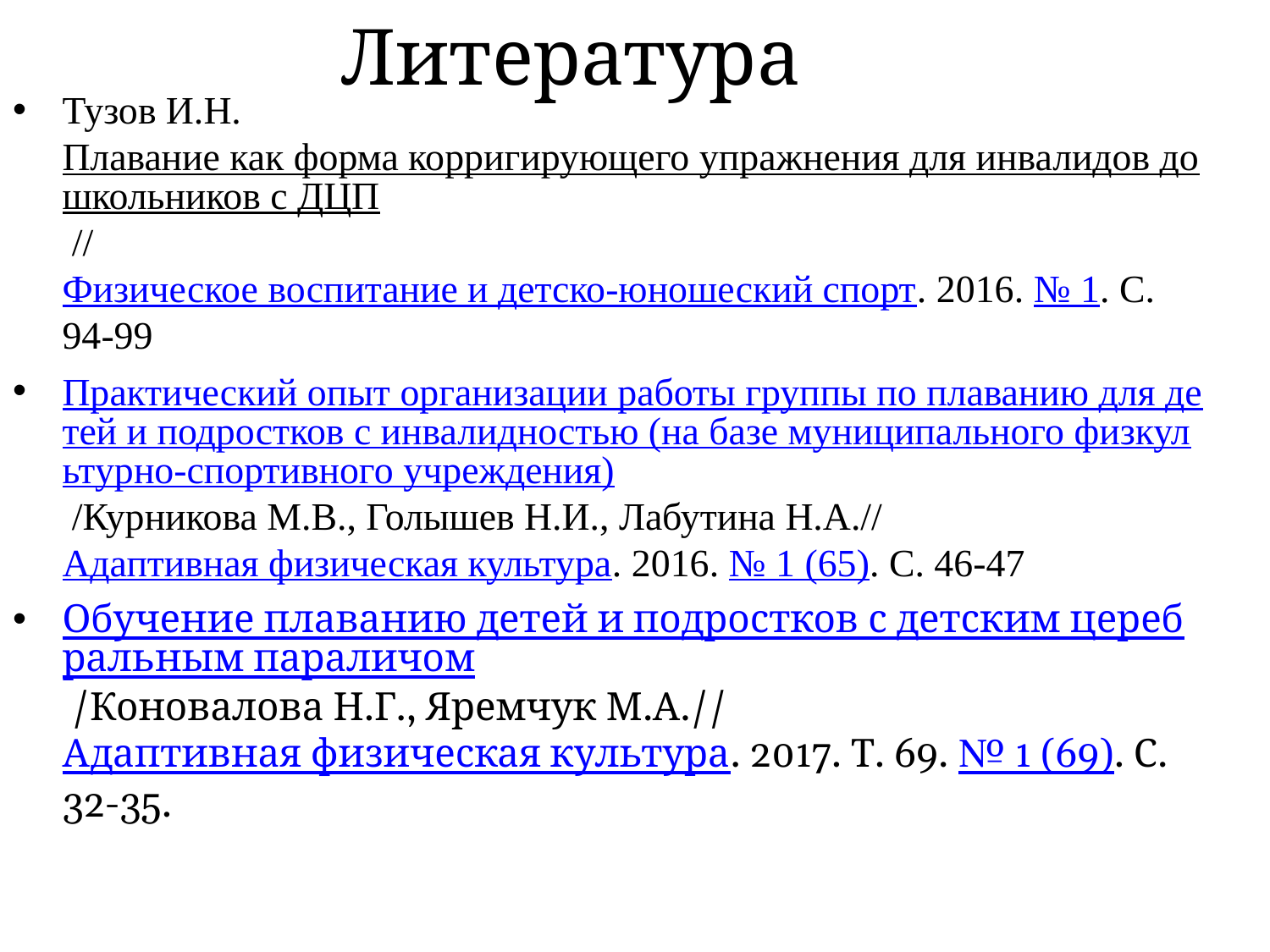

Литература
Тузов И.Н. Плавание как форма корригирующего упражнения для инвалидов дошкольников с ДЦП //
Физическое воспитание и детско-юношеский спорт. 2016. № 1. С. 94-99
Практический опыт организации работы группы по плаванию для детей и подростков с инвалидностью (на базе муниципального физкультурно-спортивного учреждения) /Курникова М.В., Голышев Н.И., Лабутина Н.А.//Адаптивная физическая культура. 2016. № 1 (65). С. 46-47
Обучение плаванию детей и подростков с детским церебральным параличом /Коновалова Н.Г., Яремчук М.А.//Адаптивная физическая культура. 2017. Т. 69. № 1 (69). С. 32-35.